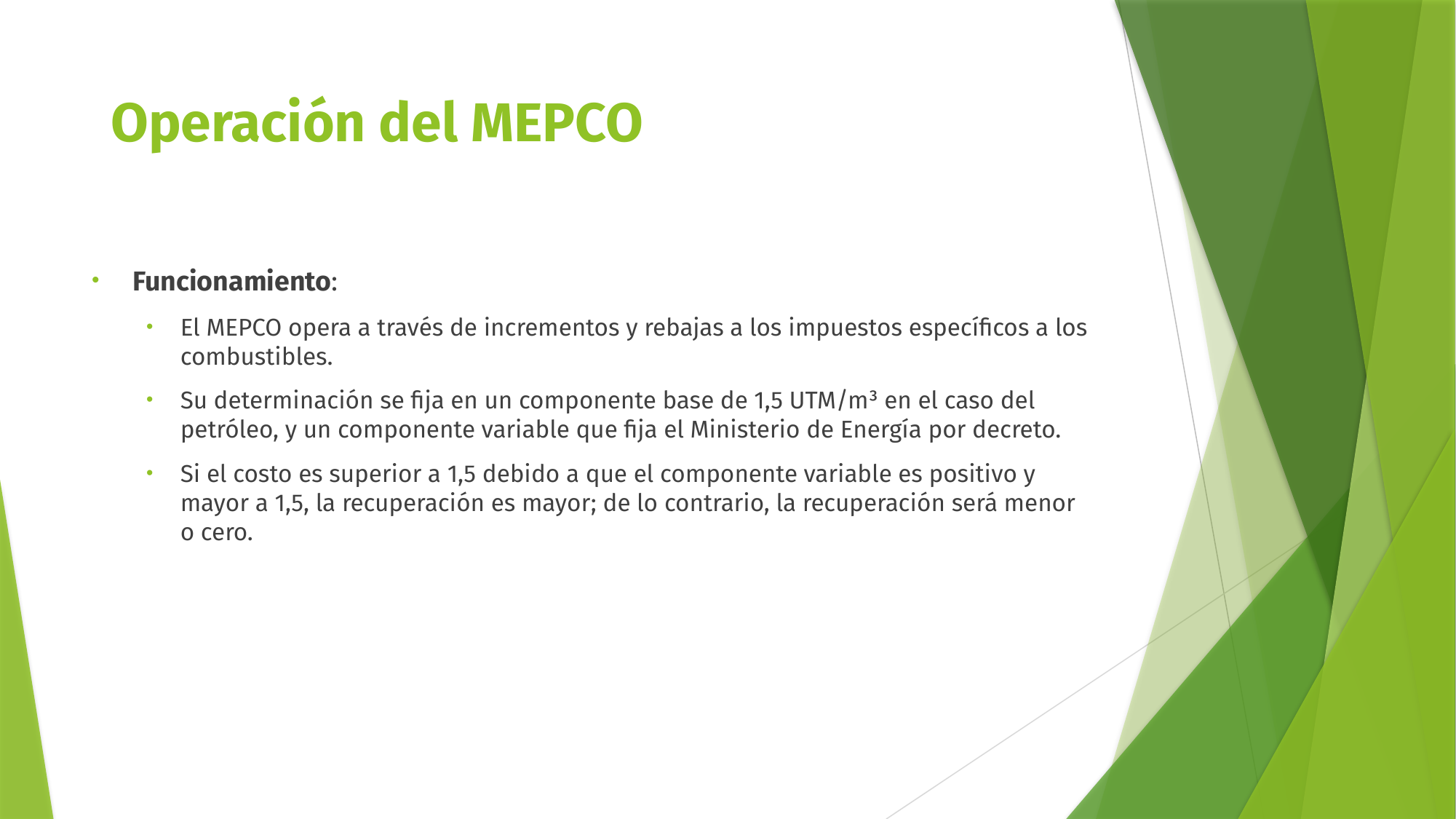

# Operación del MEPCO
Funcionamiento:
El MEPCO opera a través de incrementos y rebajas a los impuestos específicos a los combustibles.
Su determinación se fija en un componente base de 1,5 UTM/m³ en el caso del petróleo, y un componente variable que fija el Ministerio de Energía por decreto.
Si el costo es superior a 1,5 debido a que el componente variable es positivo y mayor a 1,5, la recuperación es mayor; de lo contrario, la recuperación será menor o cero.